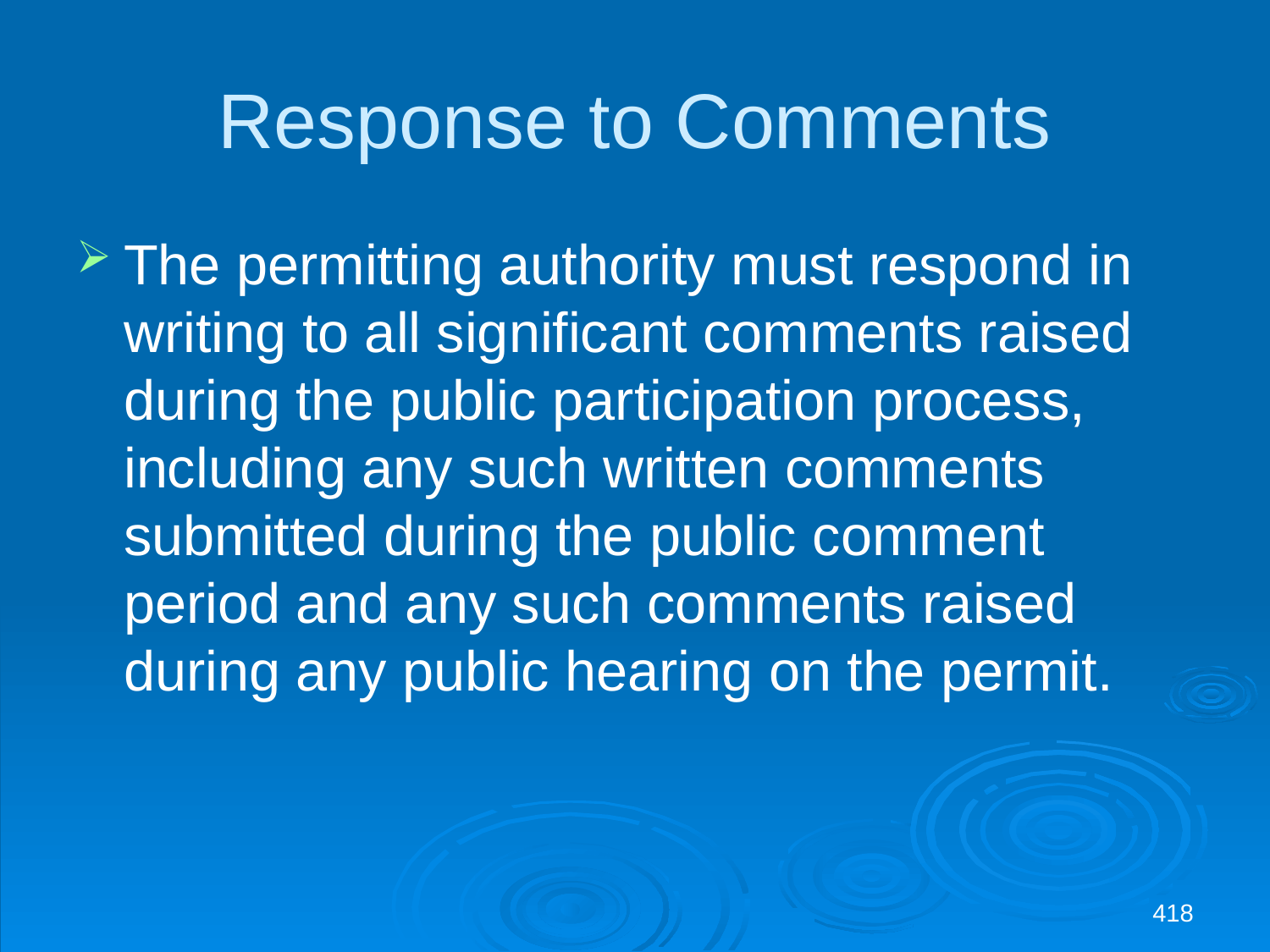

# Response to Comments
The permitting authority must respond in writing to all significant comments raised during the public participation process, including any such written comments submitted during the public comment period and any such comments raised during any public hearing on the permit.
418